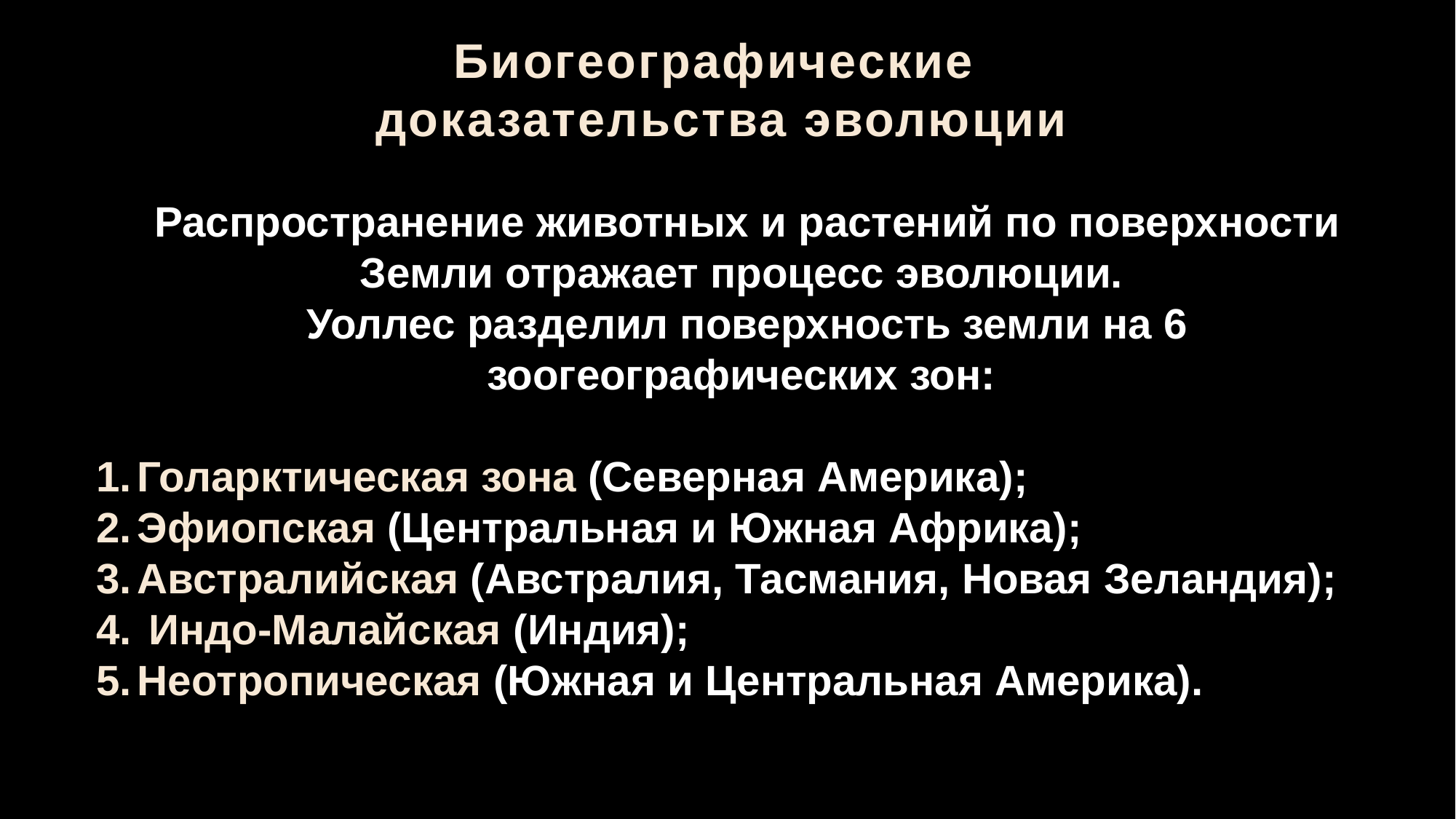

Биогеографические
доказательства эволюции
Распространение животных и растений по поверхности Земли отражает процесс эволюции.
Уоллес разделил поверхность земли на 6 зоогеографических зон:

Голарктическая зона (Северная Америка);
Эфиопская (Центральная и Южная Африка);
Австралийская (Австралия, Тасмания, Новая Зеландия);
 Индо-Малайская (Индия);
Неотропическая (Южная и Центральная Америка).